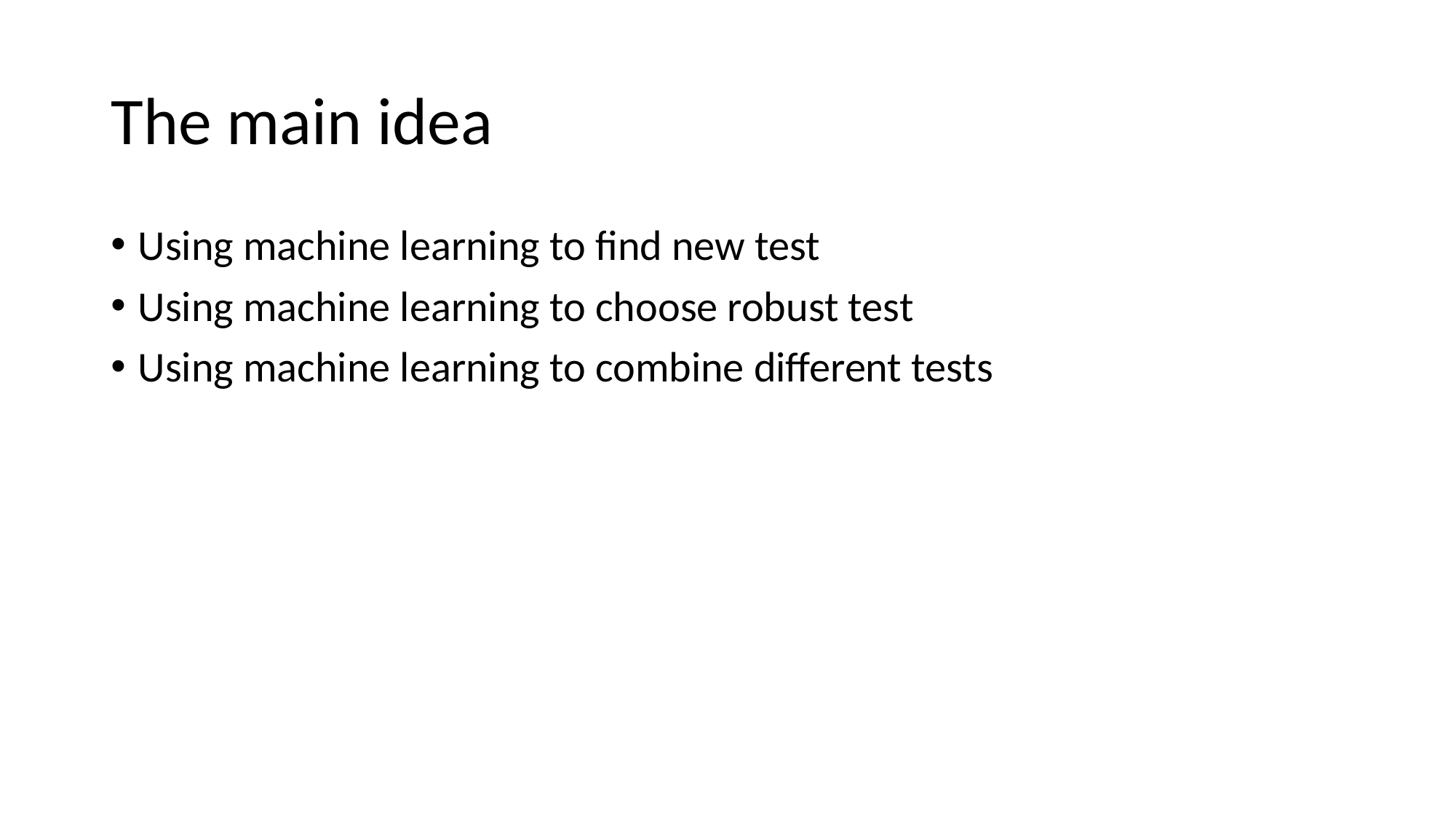

# The main idea
Using machine learning to find new test
Using machine learning to choose robust test
Using machine learning to combine different tests